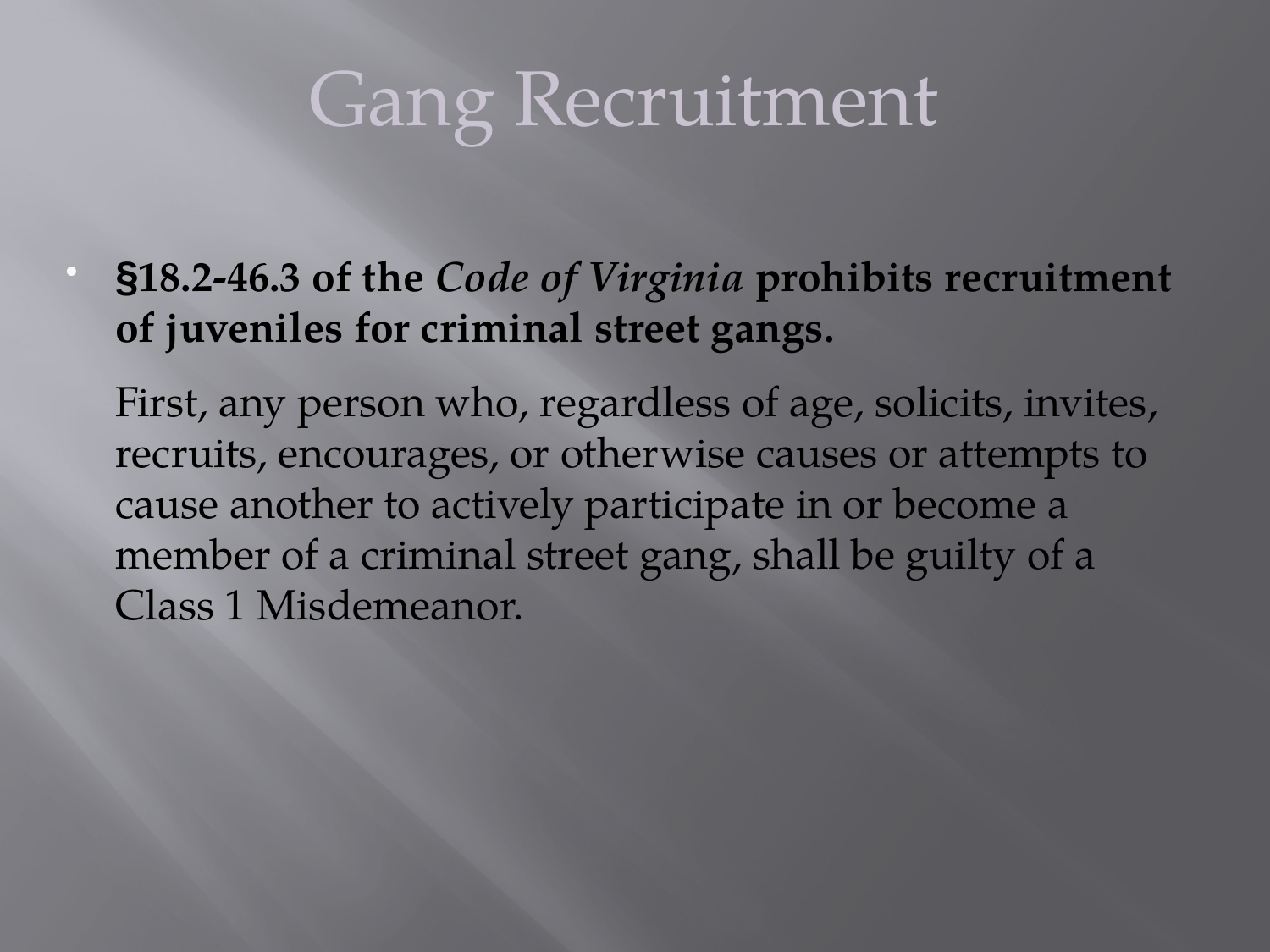

Gang Recruitment
§18.2-46.3 of the Code of Virginia prohibits recruitment of juveniles for criminal street gangs.

	First, any person who, regardless of age, solicits, invites, recruits, encourages, or otherwise causes or attempts to cause another to actively participate in or become a member of a criminal street gang, shall be guilty of a Class 1 Misdemeanor.